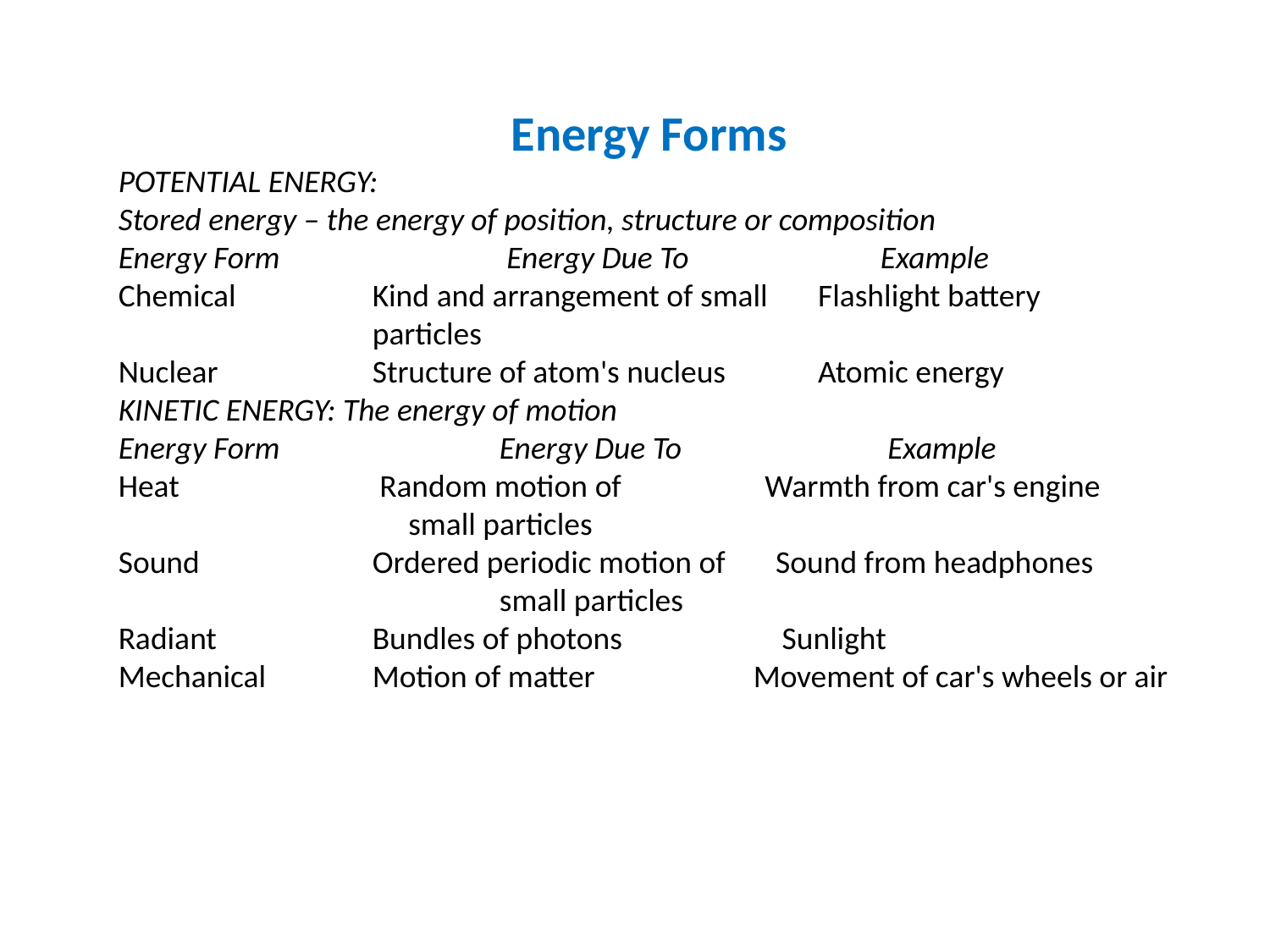

Energy Forms
POTENTIAL ENERGY:
Stored energy – the energy of position, structure or composition
Energy Form		 Energy Due To 		Example
Chemical 		Kind and arrangement of small       Flashlight battery
		particles
Nuclear 		Structure of atom's nucleus 	         Atomic energy
KINETIC ENERGY: The energy of motion
Energy Form 		Energy Due To		 Example
Heat		 Random motion of                    Warmth from car's engine
		     small particles
Sound 		Ordered periodic motion of       Sound from headphones
			small particles
Radiant 		Bundles of photons 	    Sunlight
Mechanical 	Motion of matter 		Movement of car's wheels or air